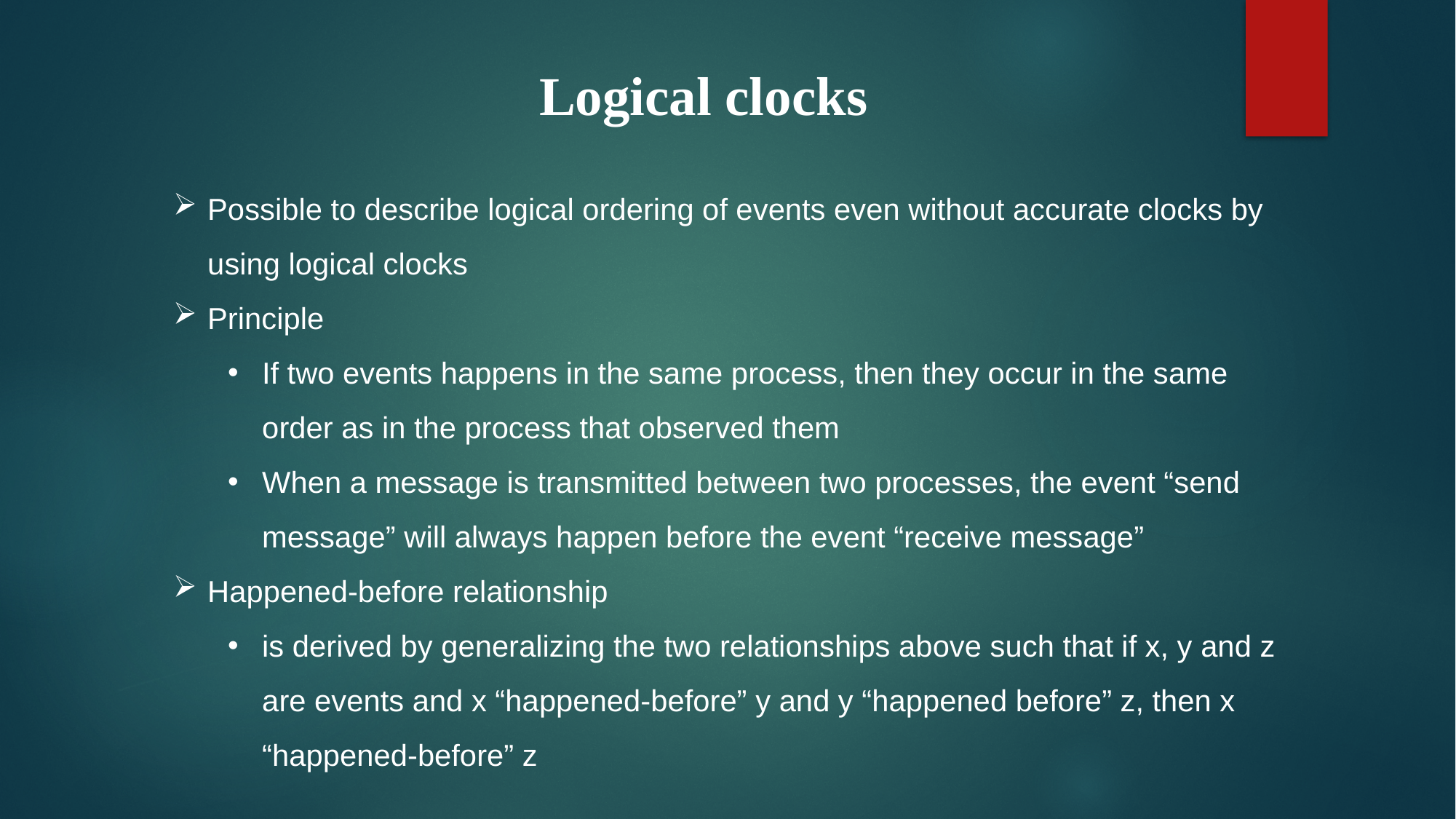

Logical clocks
Possible to describe logical ordering of events even without accurate clocks by using logical clocks
Principle
If two events happens in the same process, then they occur in the same order as in the process that observed them
When a message is transmitted between two processes, the event “send message” will always happen before the event “receive message”
Happened-before relationship
is derived by generalizing the two relationships above such that if x, y and z are events and x “happened-before” y and y “happened before” z, then x “happened-before” z